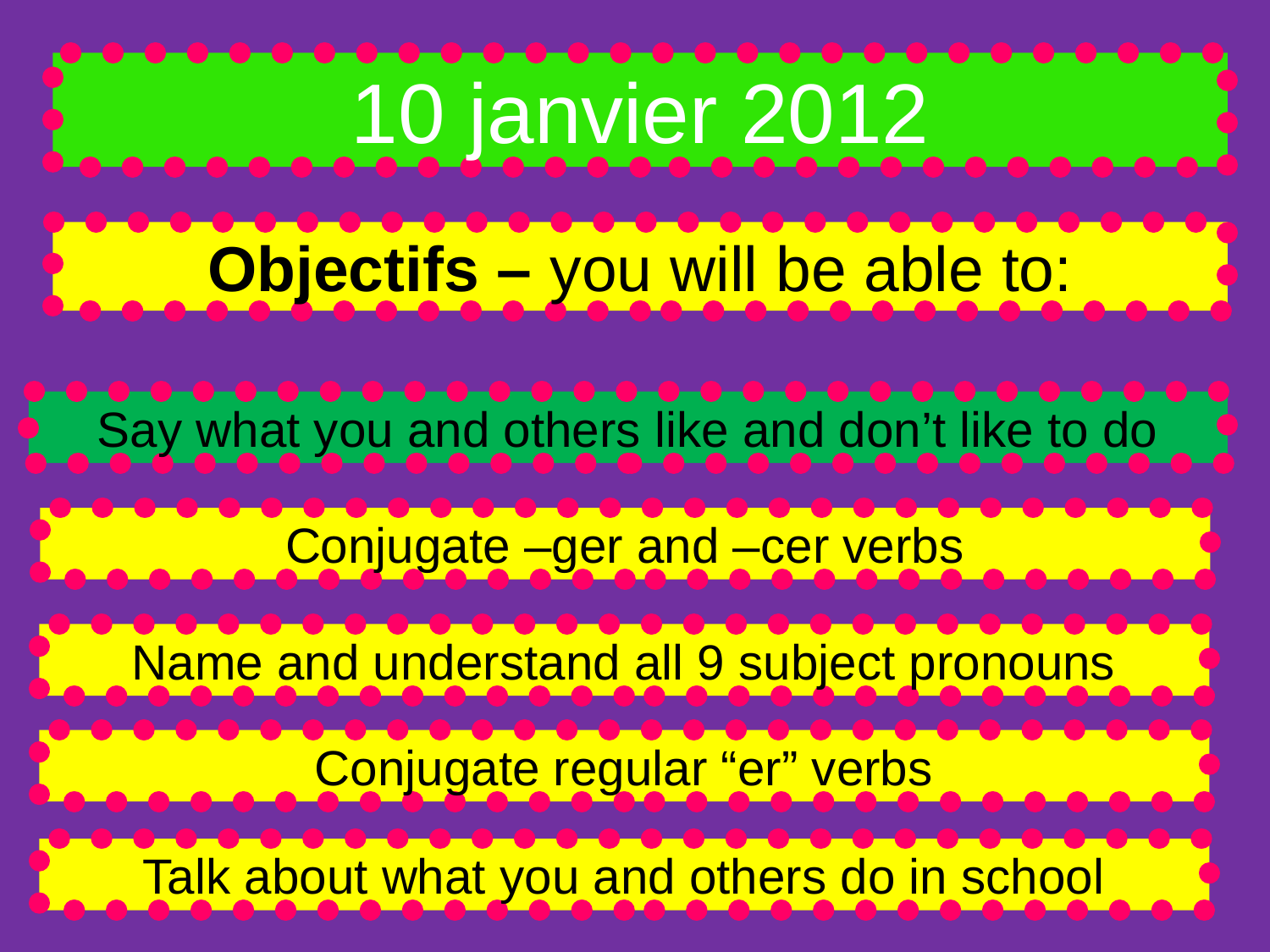

10 janvier 2012
Objectifs – you will be able to:
Say what you and others like and don’t like to do
Conjugate –ger and –cer verbs
Name and understand all 9 subject pronouns
Conjugate regular “er” verbs
Talk about what you and others do in school